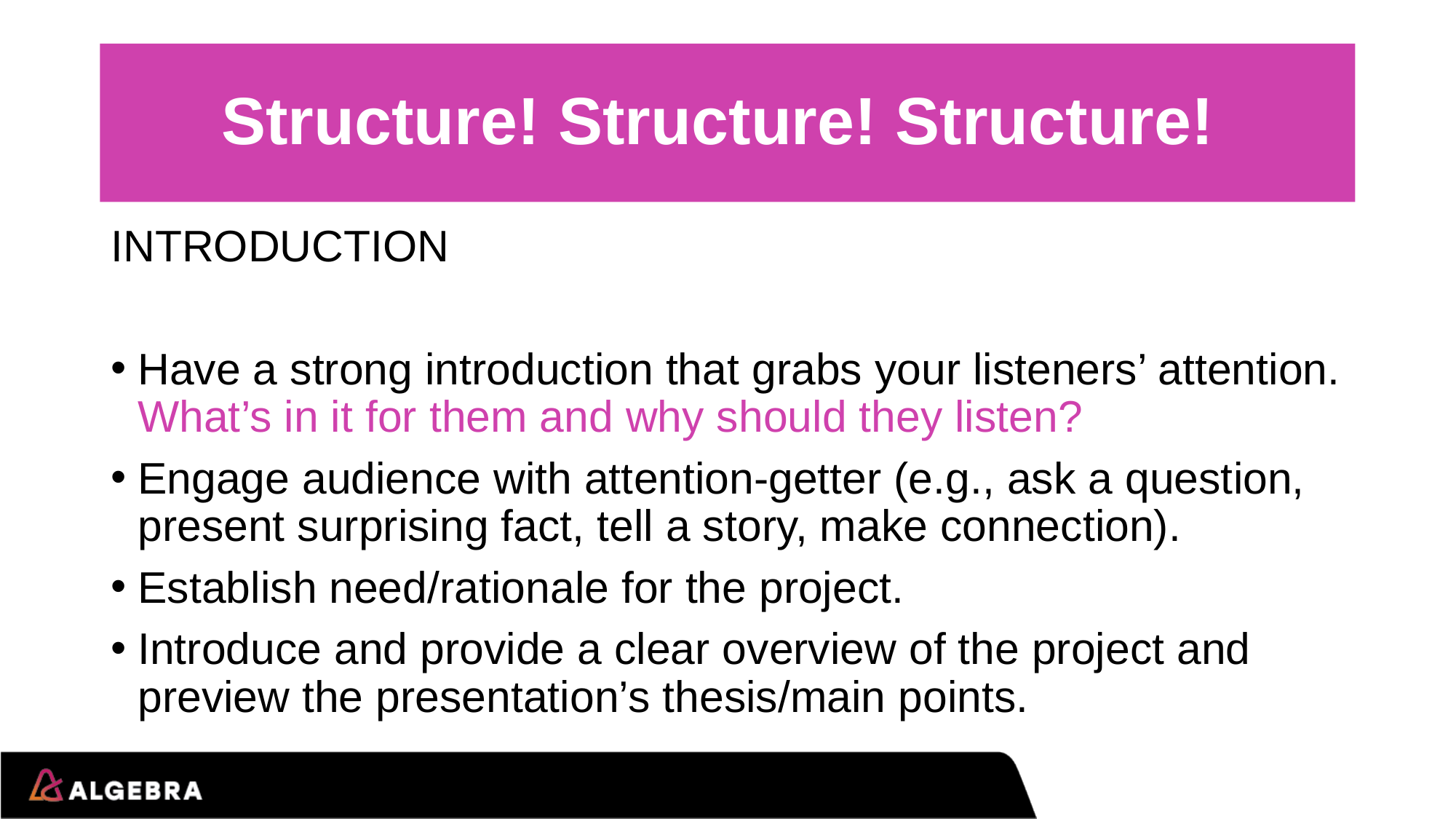

# Structure! Structure! Structure!
INTRODUCTION

Have a strong introduction that grabs your listeners’ attention. What’s in it for them and why should they listen?
Engage audience with attention-getter (e.g., ask a question, present surprising fact, tell a story, make connection).
Establish need/rationale for the project.
Introduce and provide a clear overview of the project and preview the presentation’s thesis/main points.